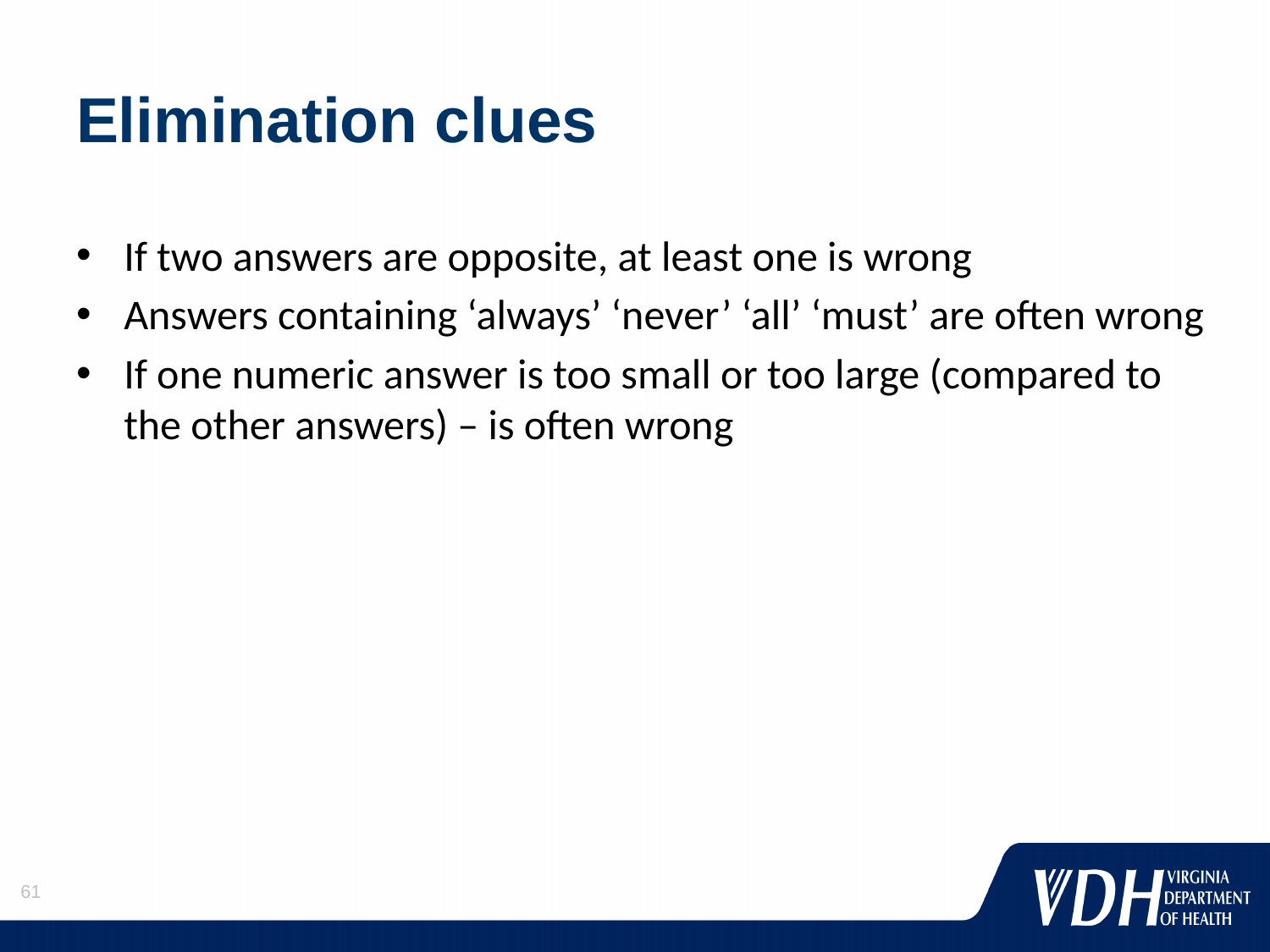

# Elimination clues
If two answers are opposite, at least one is wrong
Answers containing ‘always’ ‘never’ ‘all’ ‘must’ are often wrong
If one numeric answer is too small or too large (compared to the other answers) – is often wrong
61